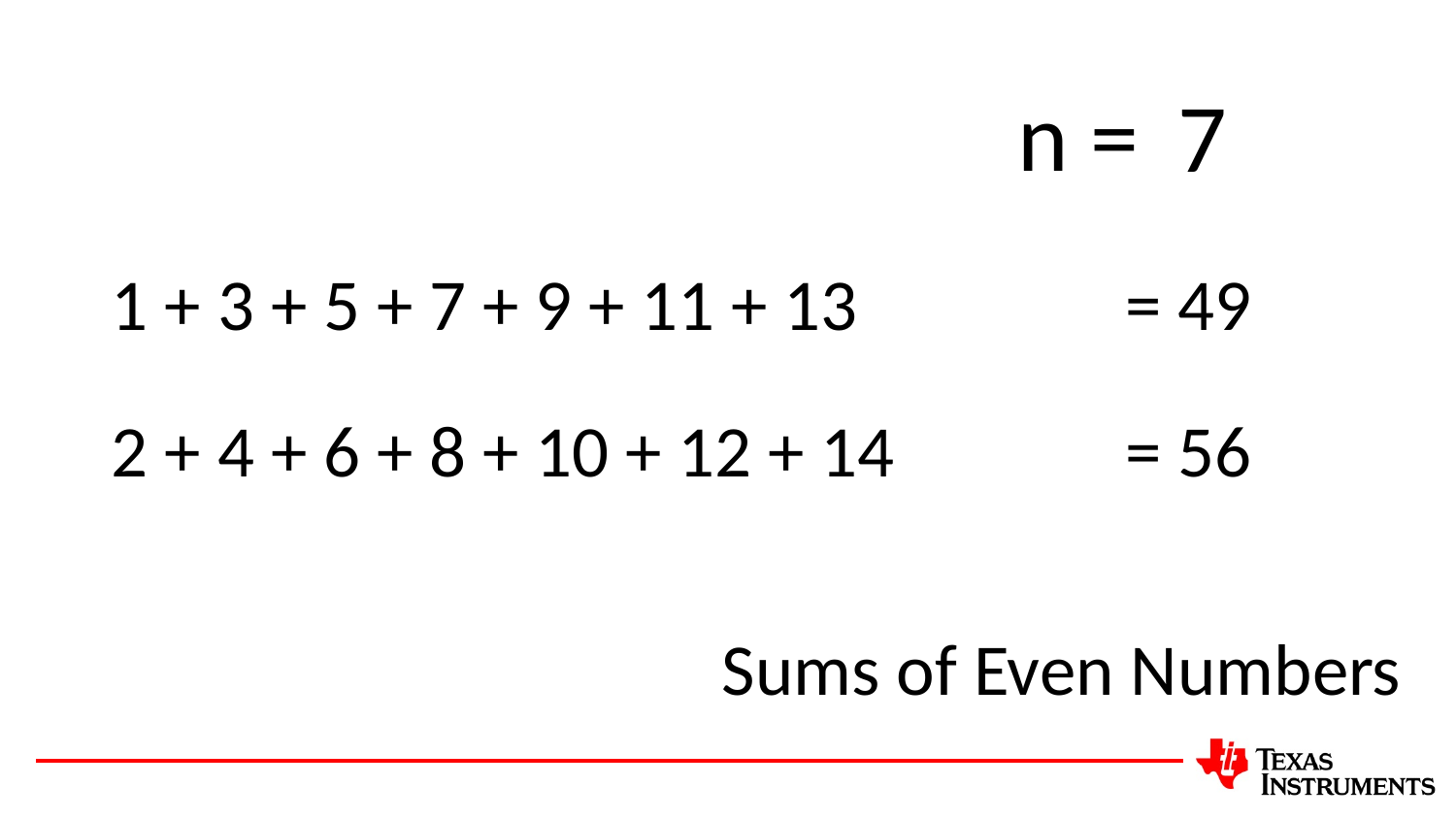

n =
7
1 + 3 + 5 + 7 + 9 + 11 + 13
 = 49
 = 56
2 + 4 + 6 + 8 + 10 + 12 + 14
Sums of Even Numbers